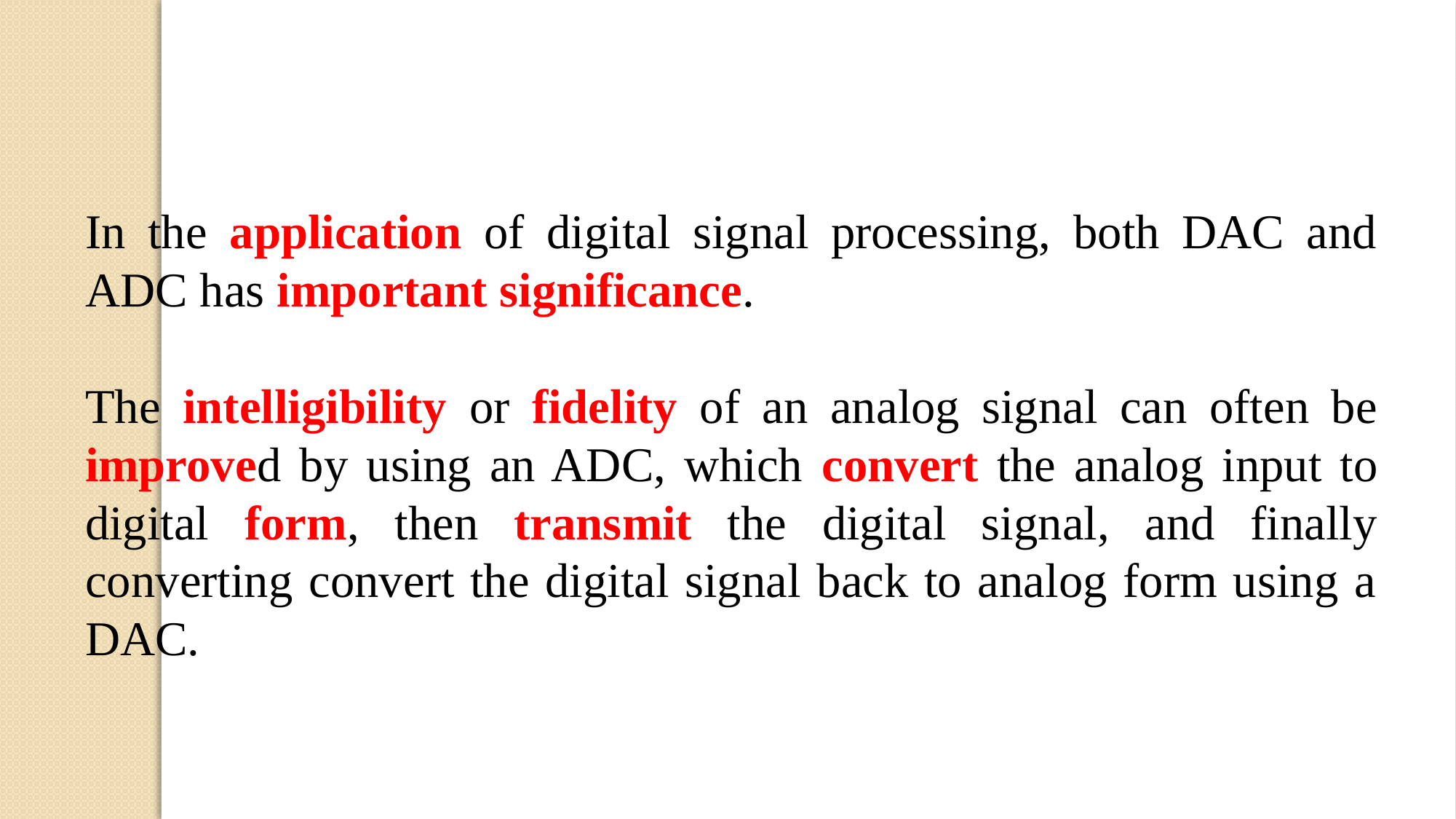

In the application of digital signal processing, both DAC and ADC has important significance.

The intelligibility or fidelity of an analog signal can often be improved by using an ADC, which convert the analog input to digital form, then transmit the digital signal, and finally converting convert the digital signal back to analog form using a DAC.